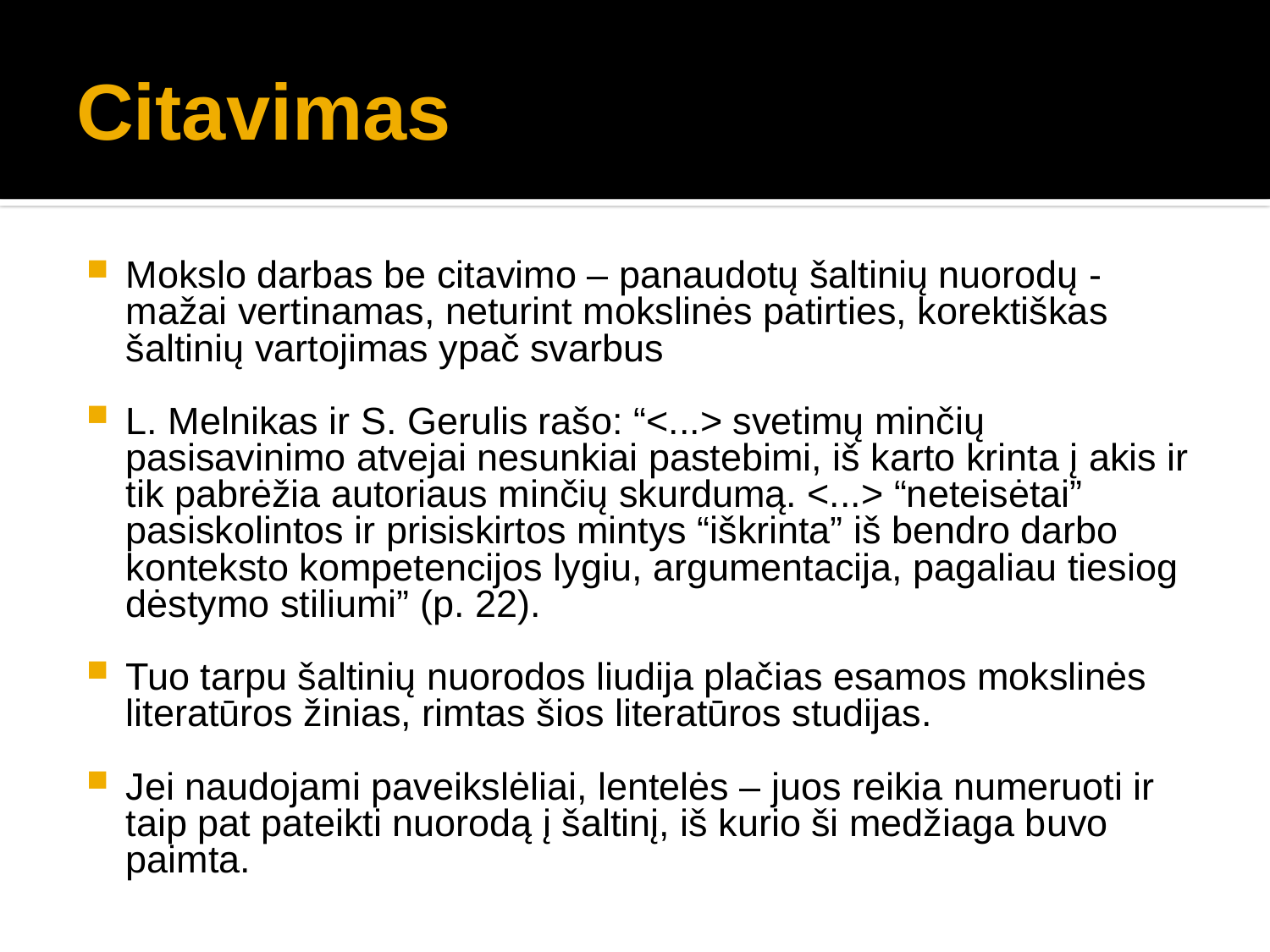

# Citavimas
Mokslo darbas be citavimo – panaudotų šaltinių nuorodų - mažai vertinamas, neturint mokslinės patirties, korektiškas šaltinių vartojimas ypač svarbus

L. Melnikas ir S. Gerulis rašo: “<...> svetimų minčių pasisavinimo atvejai nesunkiai pastebimi, iš karto krinta į akis ir tik pabrėžia autoriaus minčių skurdumą. <...> “neteisėtai” pasiskolintos ir prisiskirtos mintys “iškrinta” iš bendro darbo konteksto kompetencijos lygiu, argumentacija, pagaliau tiesiog dėstymo stiliumi” (p. 22).

Tuo tarpu šaltinių nuorodos liudija plačias esamos mokslinės literatūros žinias, rimtas šios literatūros studijas.

Jei naudojami paveikslėliai, lentelės – juos reikia numeruoti ir taip pat pateikti nuorodą į šaltinį, iš kurio ši medžiaga buvo paimta.